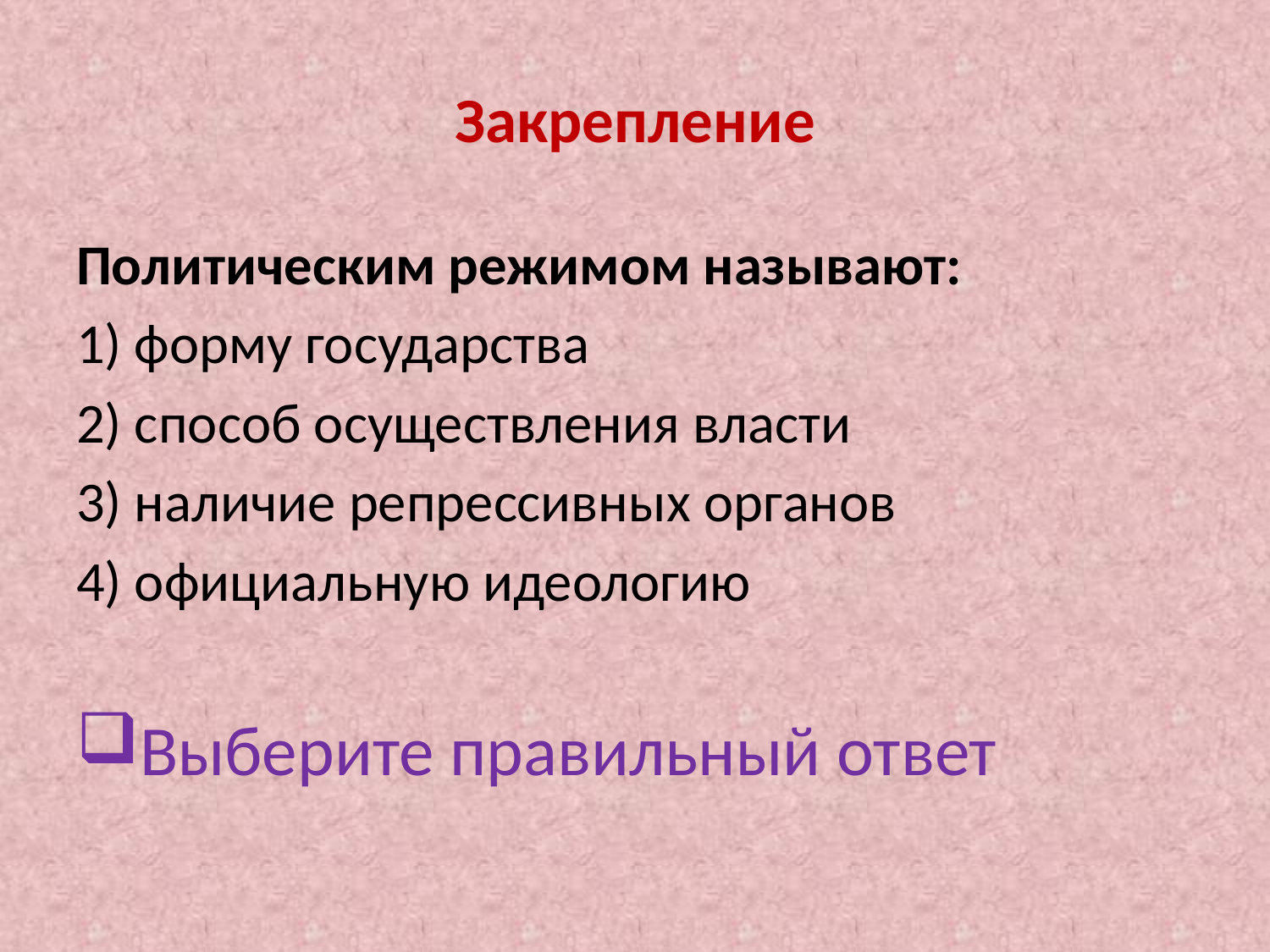

# Закрепление
Политическим режимом называют:
1) форму государства
2) способ осуществления власти
3) наличие репрессивных органов
4) официальную идеологию

Выберите правильный ответ